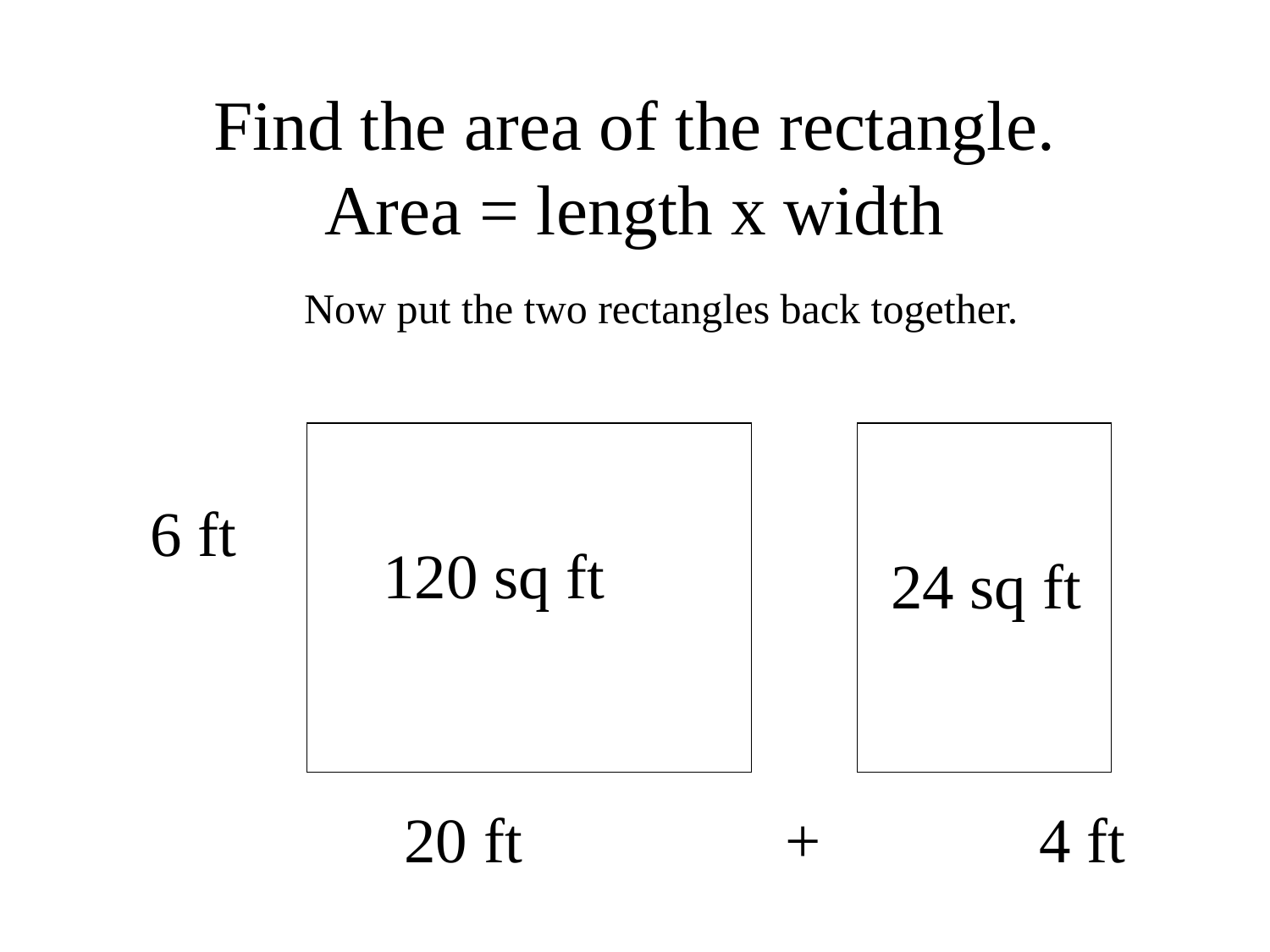

Find the area of the rectangle.
Area = length x width
Now put the two rectangles back together.

6 ft
120 sq ft
24 sq ft
20 ft			+ 		4 ft